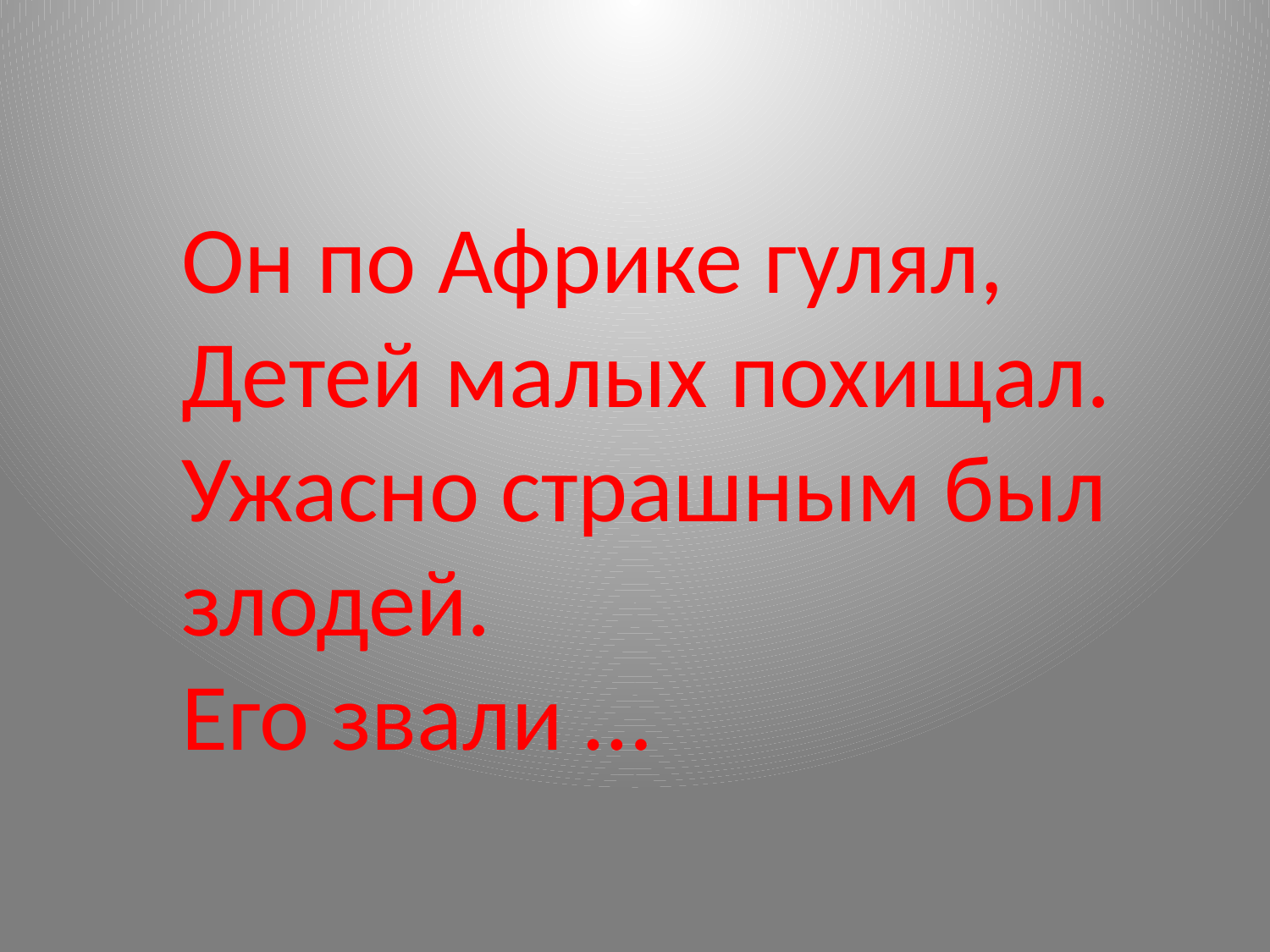

Он по Африке гулял,
Детей малых похищал.
Ужасно страшным был злодей.
Его звали …